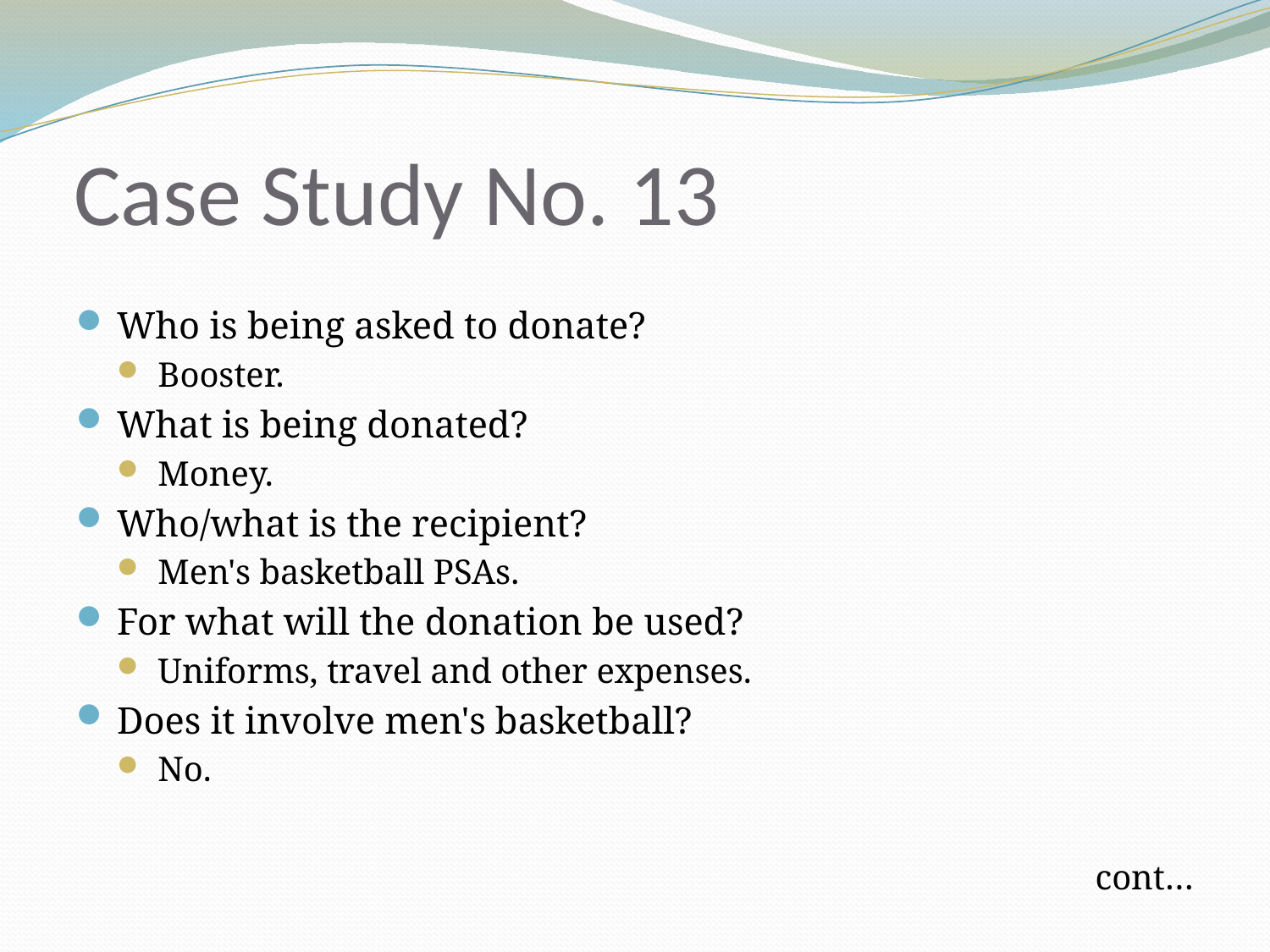

# Case Study No. 13
Who is being asked to donate?
Booster.
What is being donated?
Money.
Who/what is the recipient?
Men's basketball PSAs.
For what will the donation be used?
Uniforms, travel and other expenses.
Does it involve men's basketball?
No.

cont…